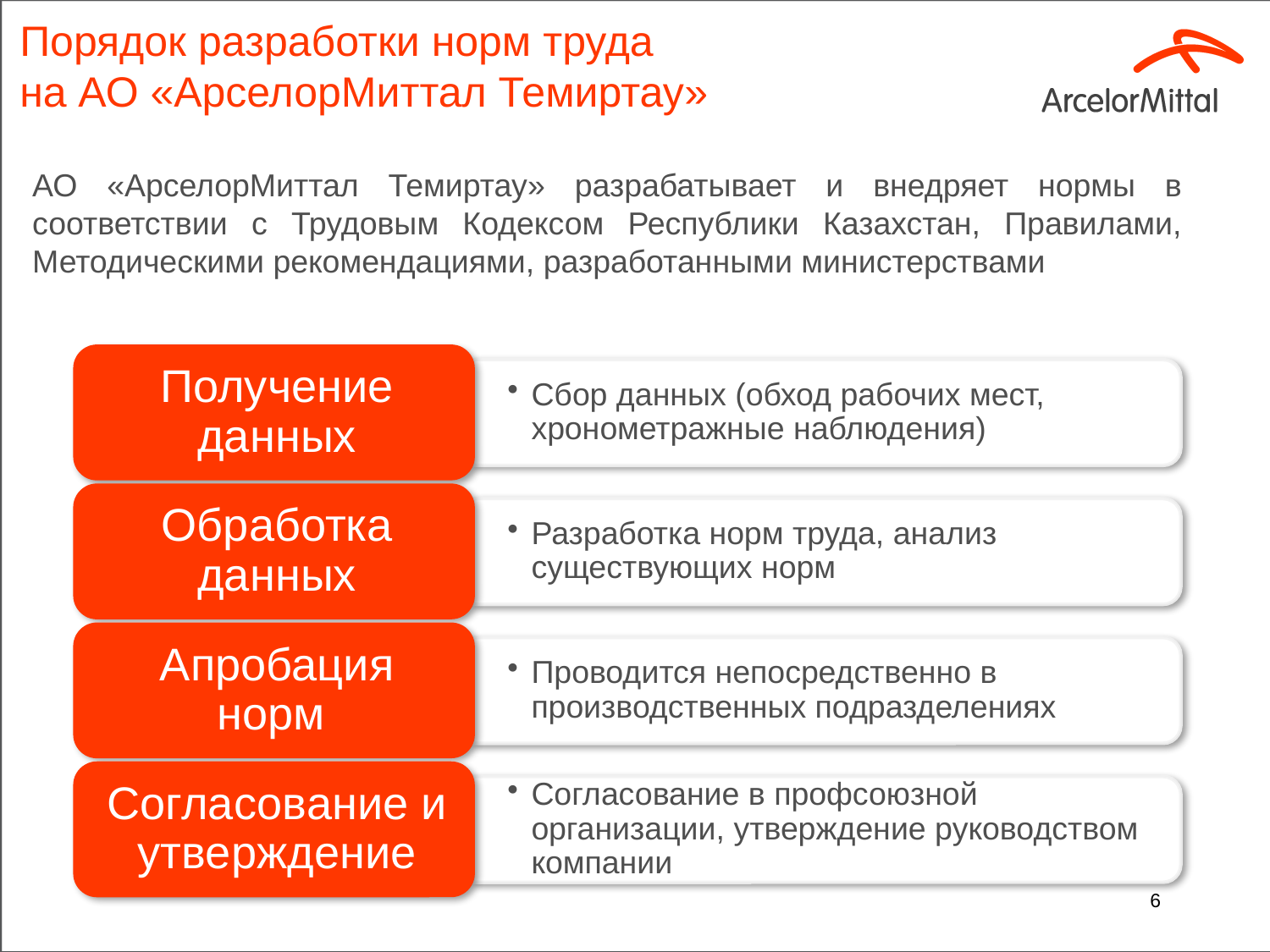

# Порядок разработки норм труда на АО «АрселорМиттал Темиртау»
АО «АрселорМиттал Темиртау» разрабатывает и внедряет нормы в соответствии с Трудовым Кодексом Республики Казахстан, Правилами, Методическими рекомендациями, разработанными министерствами
Сбор данных (обход рабочих мест, хронометражные наблюдения)
Получение данных
Разработка норм труда, анализ существующих норм
Обработка данных
Проводится непосредственно в производственных подразделениях
Апробация норм
Согласование в профсоюзной организации, утверждение руководством компании
Согласование и утверждение
6